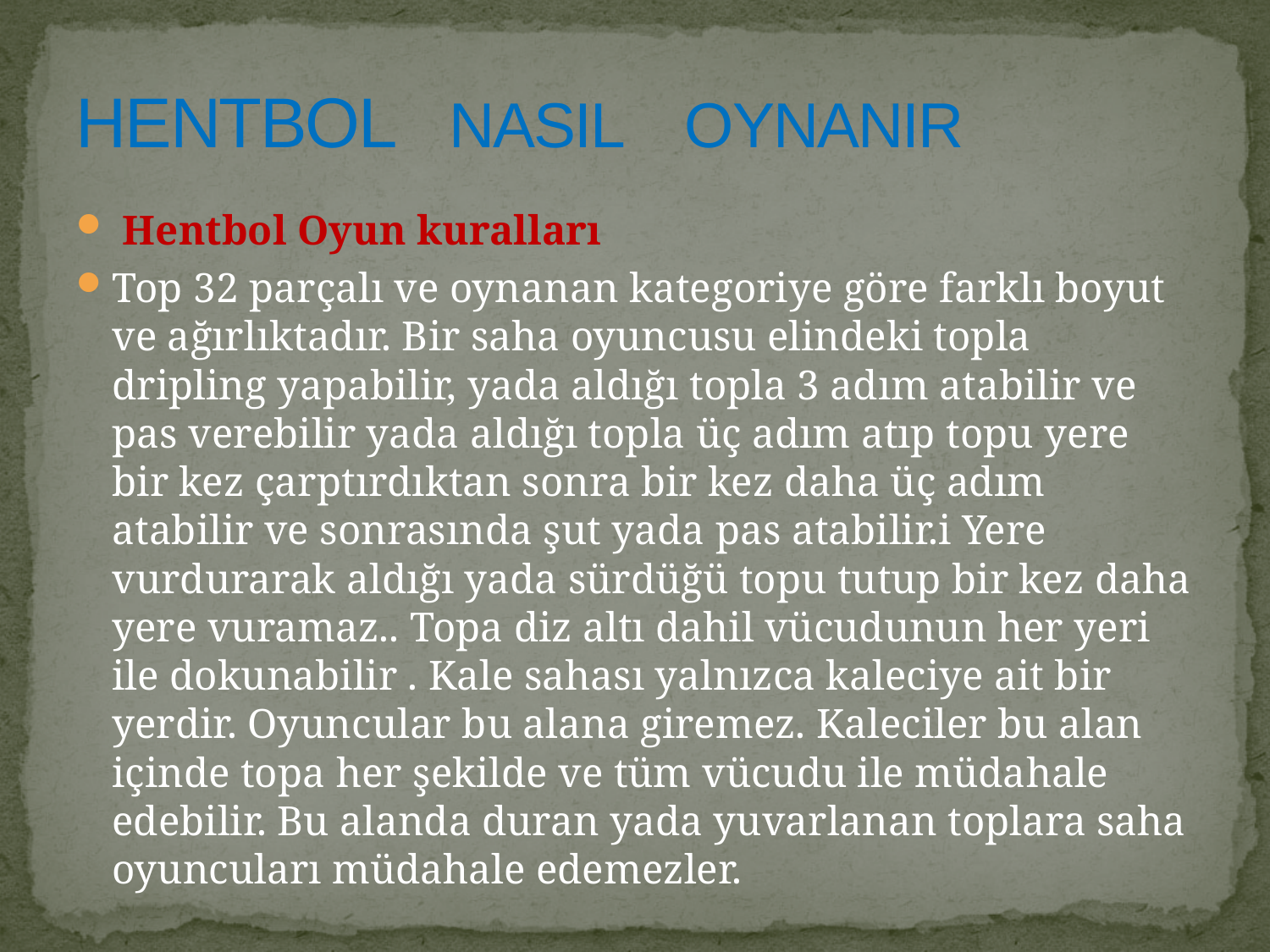

# HENTBOL   NASIL    OYNANIR
 Hentbol Oyun kuralları
Top 32 parçalı ve oynanan kategoriye göre farklı boyut ve ağırlıktadır. Bir saha oyuncusu elindeki topla dripling yapabilir, yada aldığı topla 3 adım atabilir ve pas verebilir yada aldığı topla üç adım atıp topu yere bir kez çarptırdıktan sonra bir kez daha üç adım atabilir ve sonrasında şut yada pas atabilir.i Yere vurdurarak aldığı yada sürdüğü topu tutup bir kez daha yere vuramaz.. Topa diz altı dahil vücudunun her yeri ile dokunabilir . Kale sahası yalnızca kaleciye ait bir yerdir. Oyuncular bu alana giremez. Kaleciler bu alan içinde topa her şekilde ve tüm vücudu ile müdahale edebilir. Bu alanda duran yada yuvarlanan toplara saha oyuncuları müdahale edemezler.